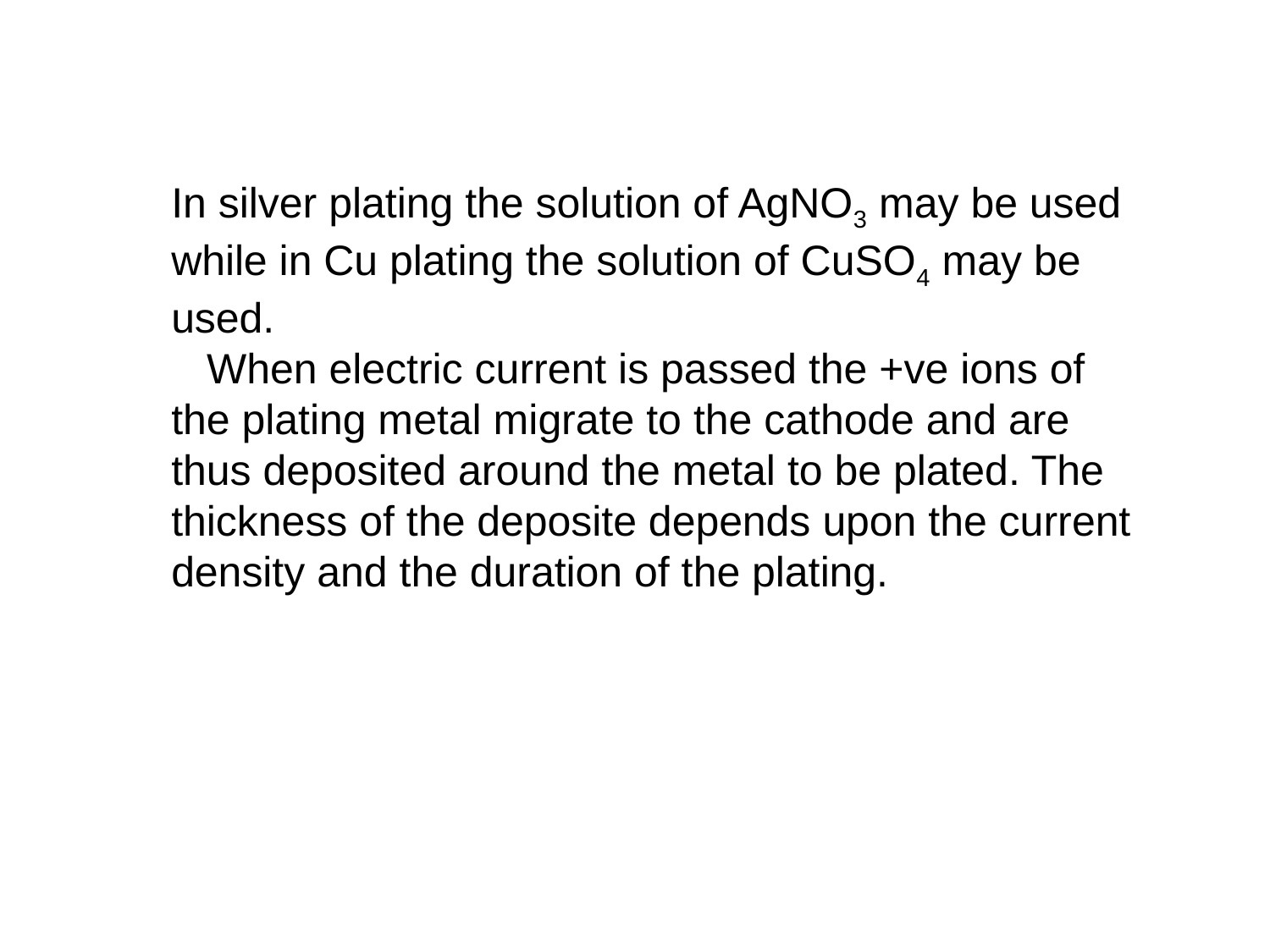

In silver plating the solution of AgNO3 may be used while in Cu plating the solution of CuSO4 may be used.
   When electric current is passed the +ve ions of the plating metal migrate to the cathode and are thus deposited around the metal to be plated. The thickness of the deposite depends upon the current density and the duration of the plating.